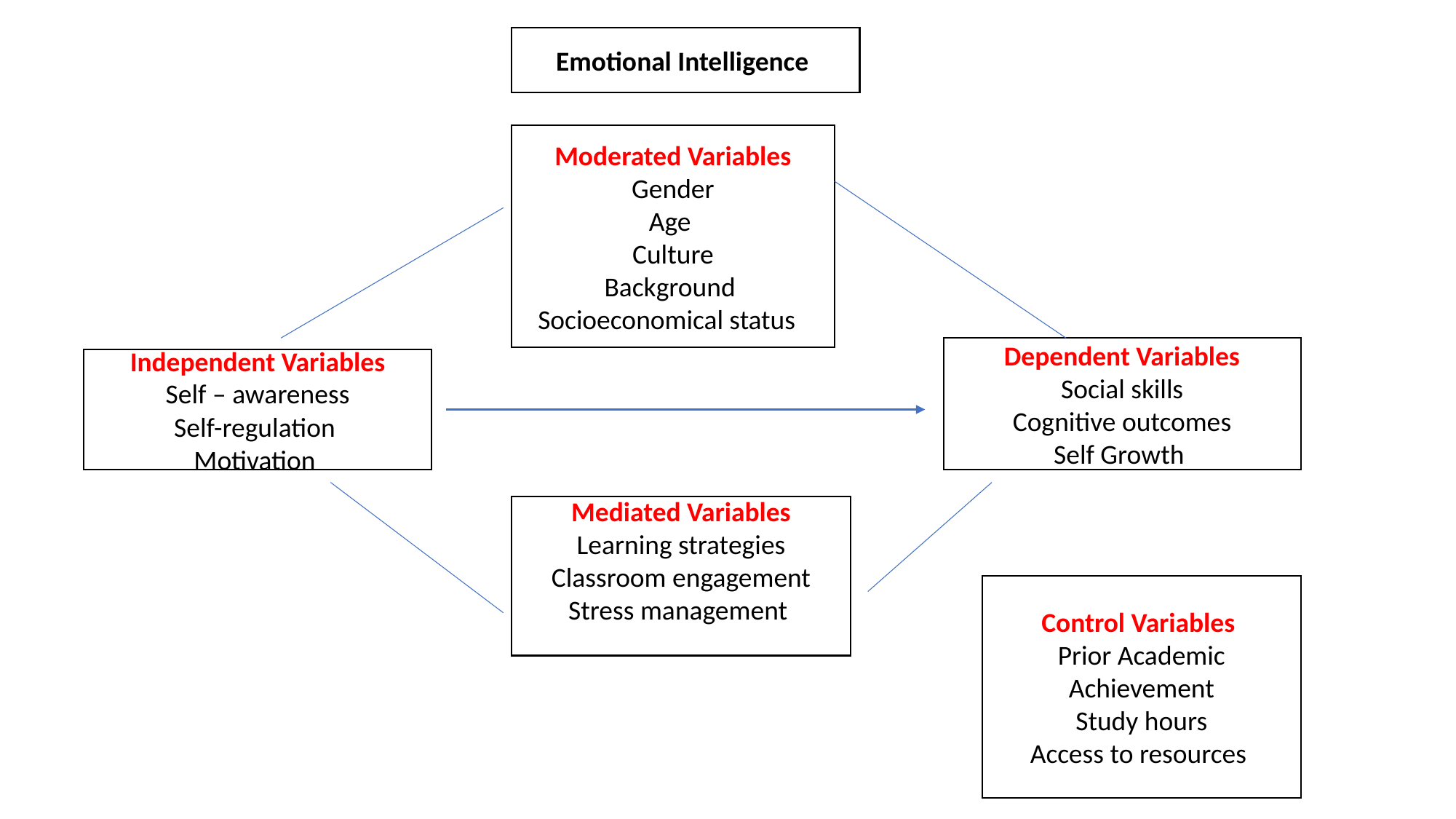

Emotional Intelligence
Moderated Variables
Gender
Age
Culture
Background
Socioeconomical status
Dependent Variables
Social skills
Cognitive outcomes
Self Growth
Independent Variables
Self – awareness
Self-regulation
Motivation
Mediated Variables
Learning strategies
Classroom engagement
Stress management

Control Variables
Prior Academic
Achievement
Study hours
Access to resources